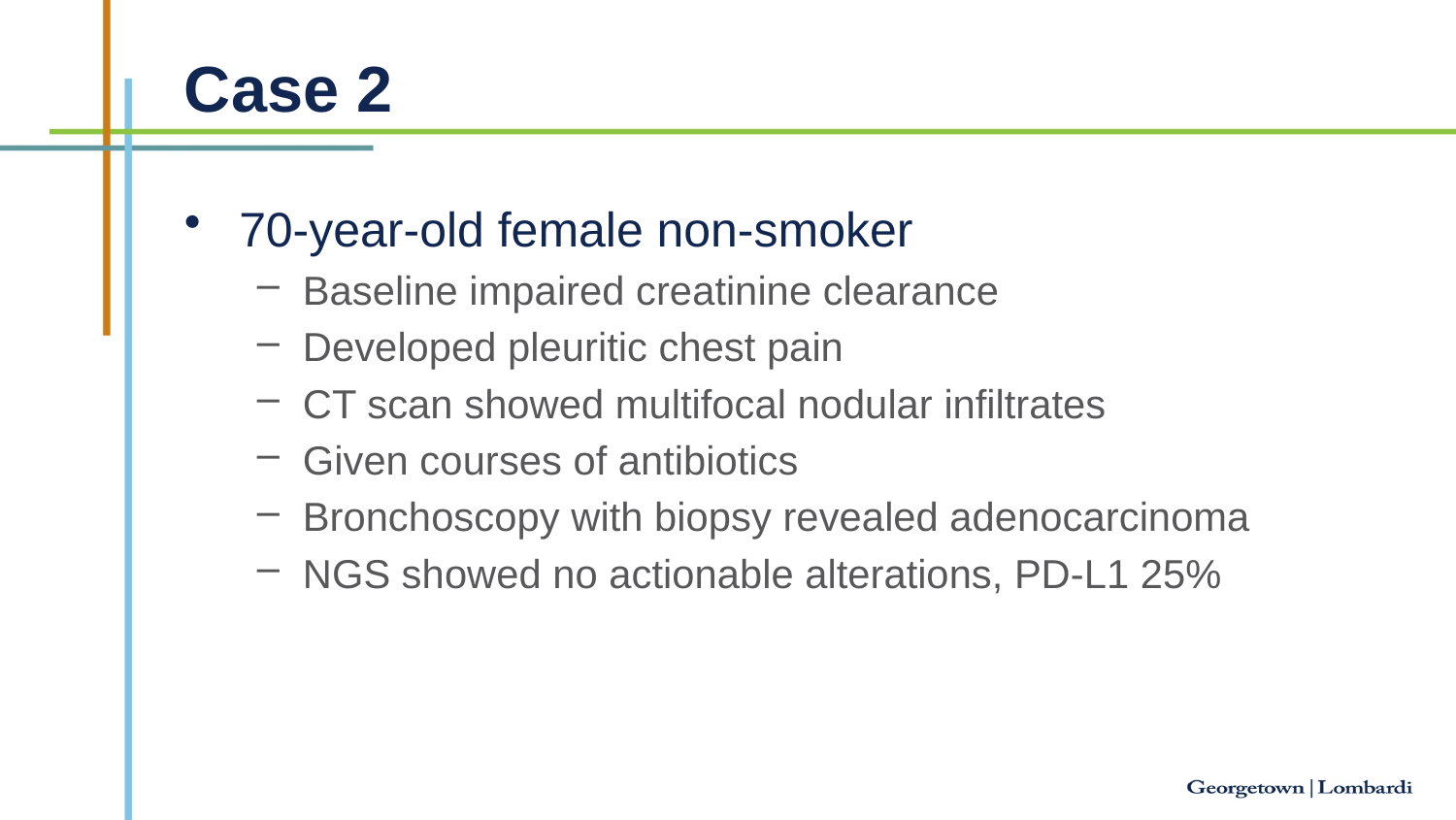

# Case 2
70-year-old female non-smoker
Baseline impaired creatinine clearance
Developed pleuritic chest pain
CT scan showed multifocal nodular infiltrates
Given courses of antibiotics
Bronchoscopy with biopsy revealed adenocarcinoma
NGS showed no actionable alterations, PD-L1 25%